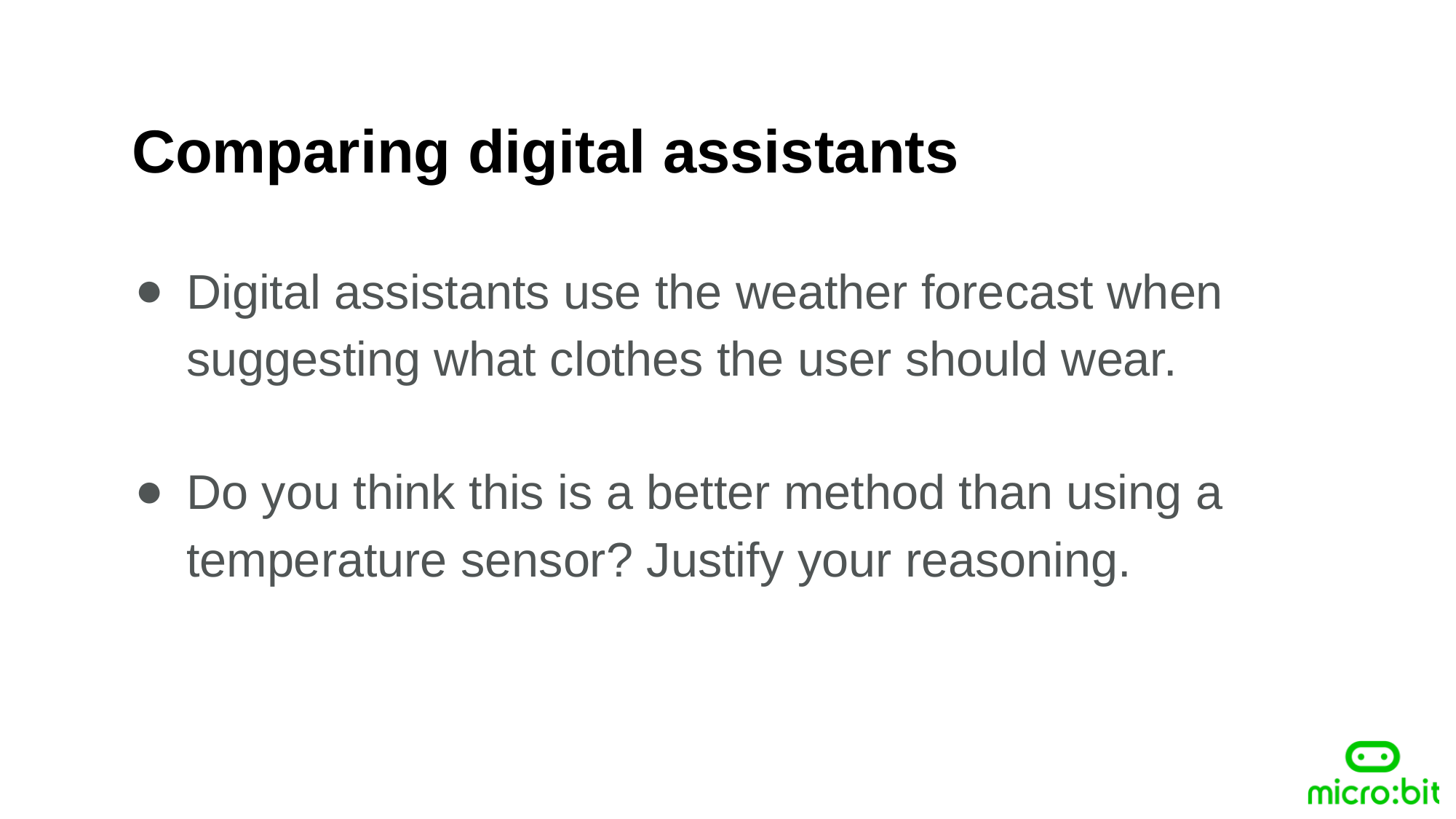

Comparing digital assistants

Digital assistants use the weather forecast when suggesting what clothes the user should wear.

Do you think this is a better method than using a temperature sensor? Justify your reasoning.